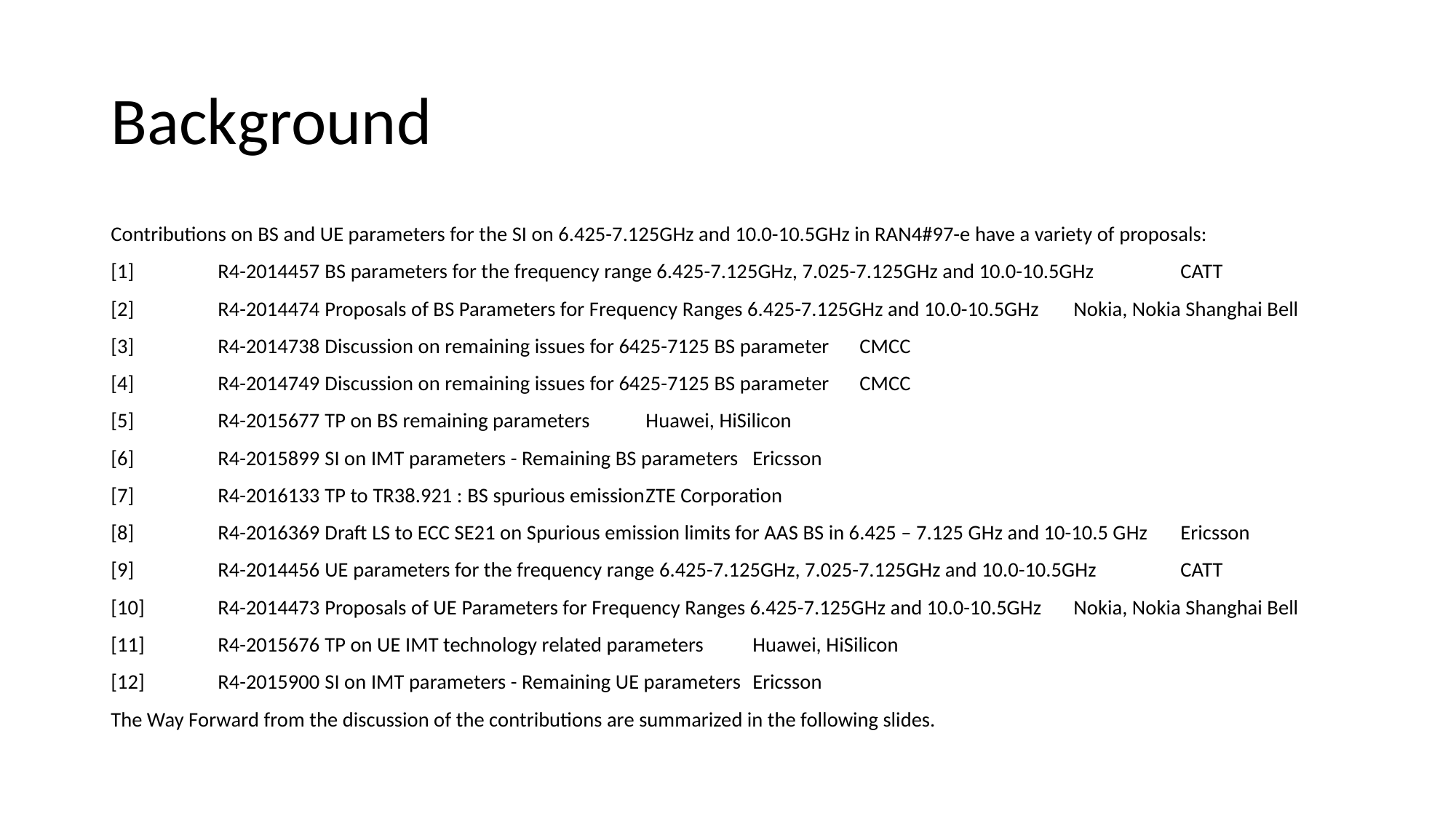

# Background
Contributions on BS and UE parameters for the SI on 6.425-7.125GHz and 10.0-10.5GHz in RAN4#97-e have a variety of proposals:
[1]	R4-2014457	BS parameters for the frequency range 6.425-7.125GHz, 7.025-7.125GHz and 10.0-10.5GHz	CATT
[2]	R4-2014474	Proposals of BS Parameters for Frequency Ranges 6.425-7.125GHz and 10.0-10.5GHz	Nokia, Nokia Shanghai Bell
[3]	R4-2014738	Discussion on remaining issues for 6425-7125 BS parameter	CMCC
[4]	R4-2014749	Discussion on remaining issues for 6425-7125 BS parameter	CMCC
[5]	R4-2015677	TP on BS remaining parameters	Huawei, HiSilicon
[6]	R4-2015899	SI on IMT parameters - Remaining BS parameters	Ericsson
[7]	R4-2016133	TP to TR38.921 : BS spurious emission	ZTE Corporation
[8]	R4-2016369	Draft LS to ECC SE21 on Spurious emission limits for AAS BS in 6.425 – 7.125 GHz and 10-10.5 GHz	Ericsson
[9]	R4-2014456	UE parameters for the frequency range 6.425-7.125GHz, 7.025-7.125GHz and 10.0-10.5GHz	CATT
[10]	R4-2014473	Proposals of UE Parameters for Frequency Ranges 6.425-7.125GHz and 10.0-10.5GHz	Nokia, Nokia Shanghai Bell
[11]	R4-2015676	TP on UE IMT technology related parameters	Huawei, HiSilicon
[12]	R4-2015900	SI on IMT parameters - Remaining UE parameters	Ericsson
The Way Forward from the discussion of the contributions are summarized in the following slides.